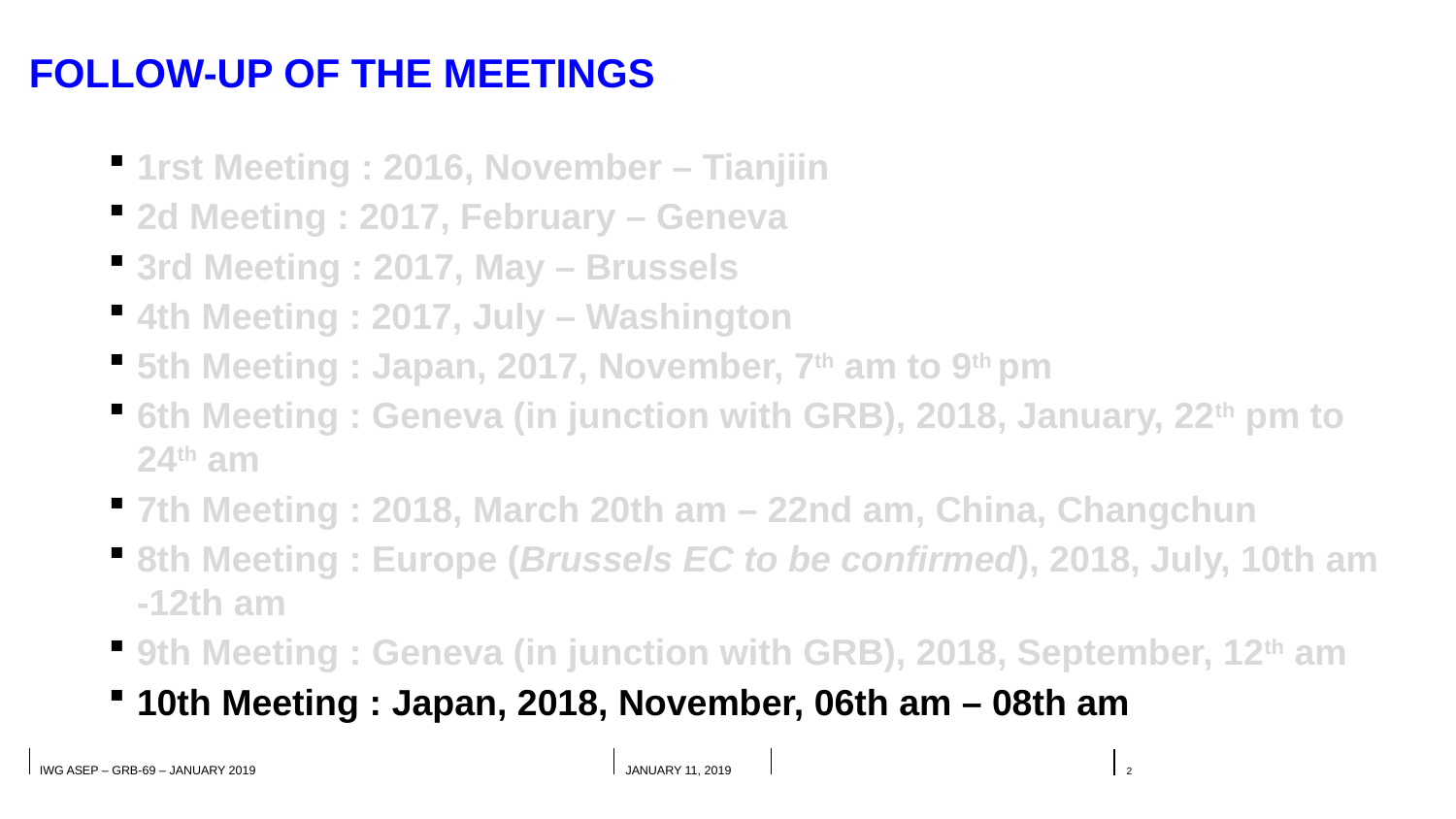

# FOLLOW-UP of the meetings
1rst Meeting : 2016, November – Tianjiin
2d Meeting : 2017, February – Geneva
3rd Meeting : 2017, May – Brussels
4th Meeting : 2017, July – Washington
5th Meeting : Japan, 2017, November, 7th am to 9th pm
6th Meeting : Geneva (in junction with GRB), 2018, January, 22th pm to 24th am
7th Meeting : 2018, March 20th am – 22nd am, China, Changchun
8th Meeting : Europe (Brussels EC to be confirmed), 2018, July, 10th am -12th am
9th Meeting : Geneva (in junction with GRB), 2018, September, 12th am
10th Meeting : Japan, 2018, November, 06th am – 08th am